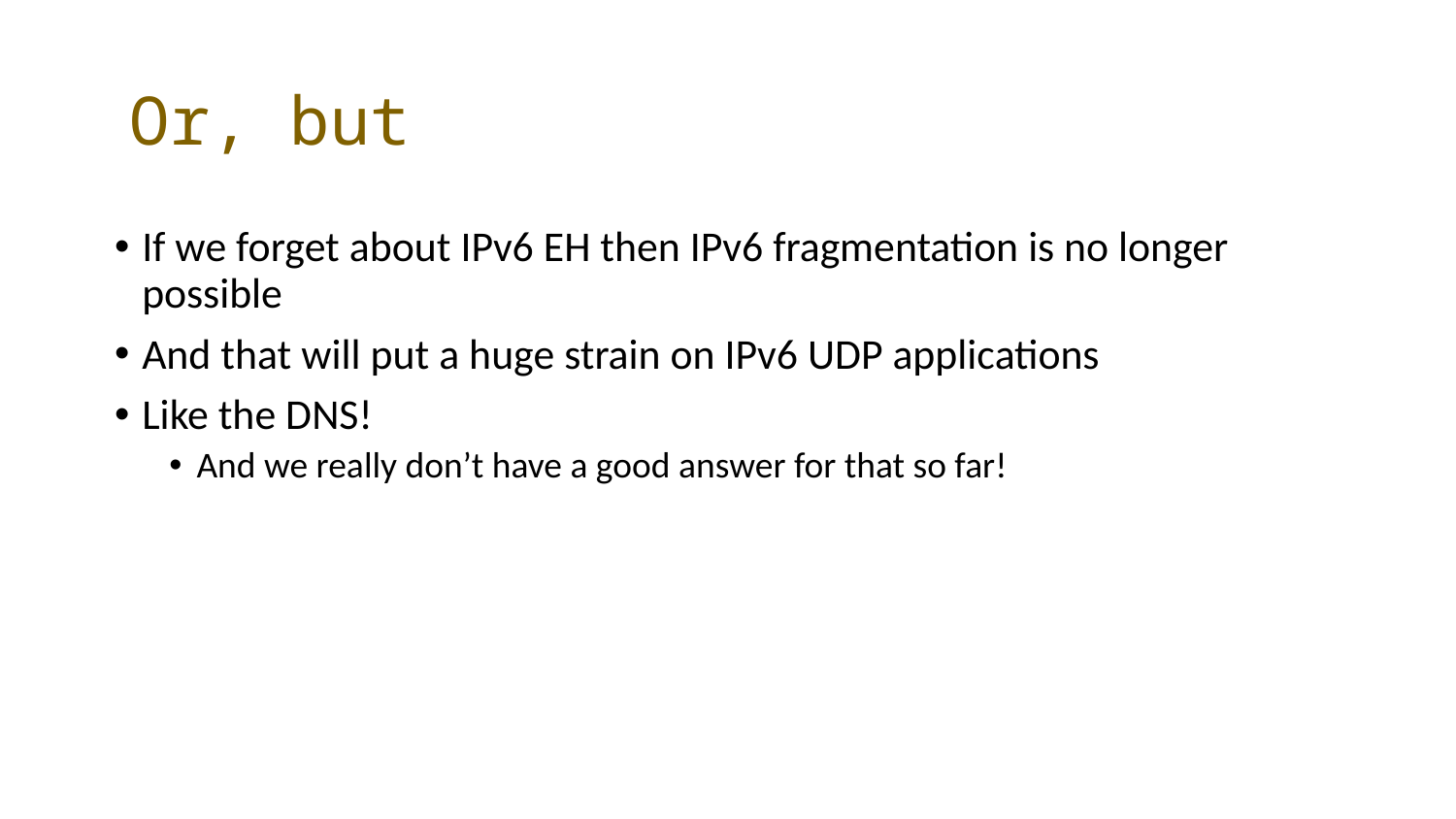

# Or, but
If we forget about IPv6 EH then IPv6 fragmentation is no longer possible
And that will put a huge strain on IPv6 UDP applications
Like the DNS!
And we really don’t have a good answer for that so far!